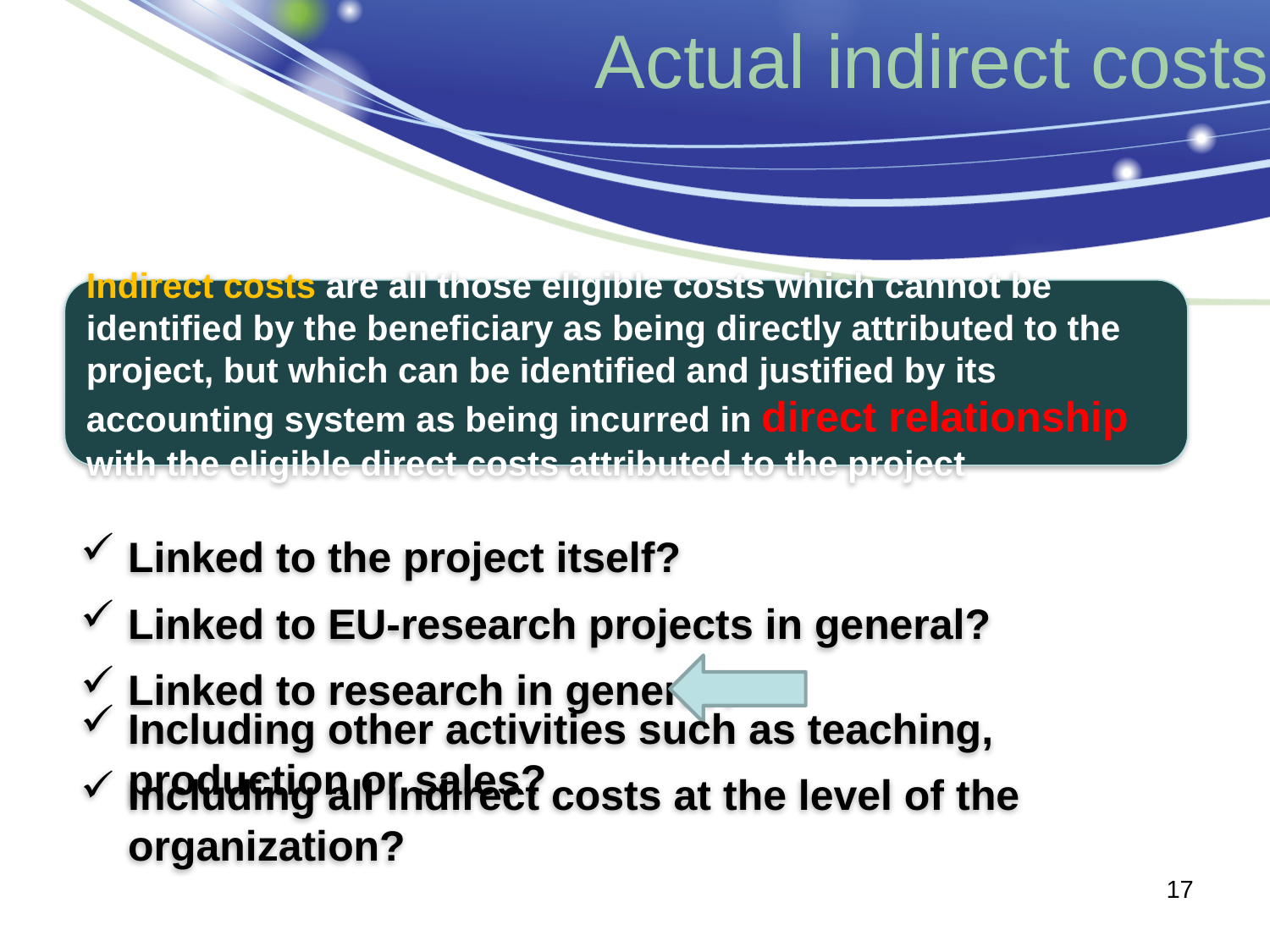

# Actual indirect costs
Indirect costs are all those eligible costs which cannot be identified by the beneficiary as being directly attributed to the project, but which can be identified and justified by its accounting system as being incurred in direct relationship with the eligible direct costs attributed to the project
Linked to the project itself?
Linked to EU-research projects in general?
Linked to research in general?

Including other activities such as teaching, production or sales?
Including all indirect costs at the level of the organization?
17